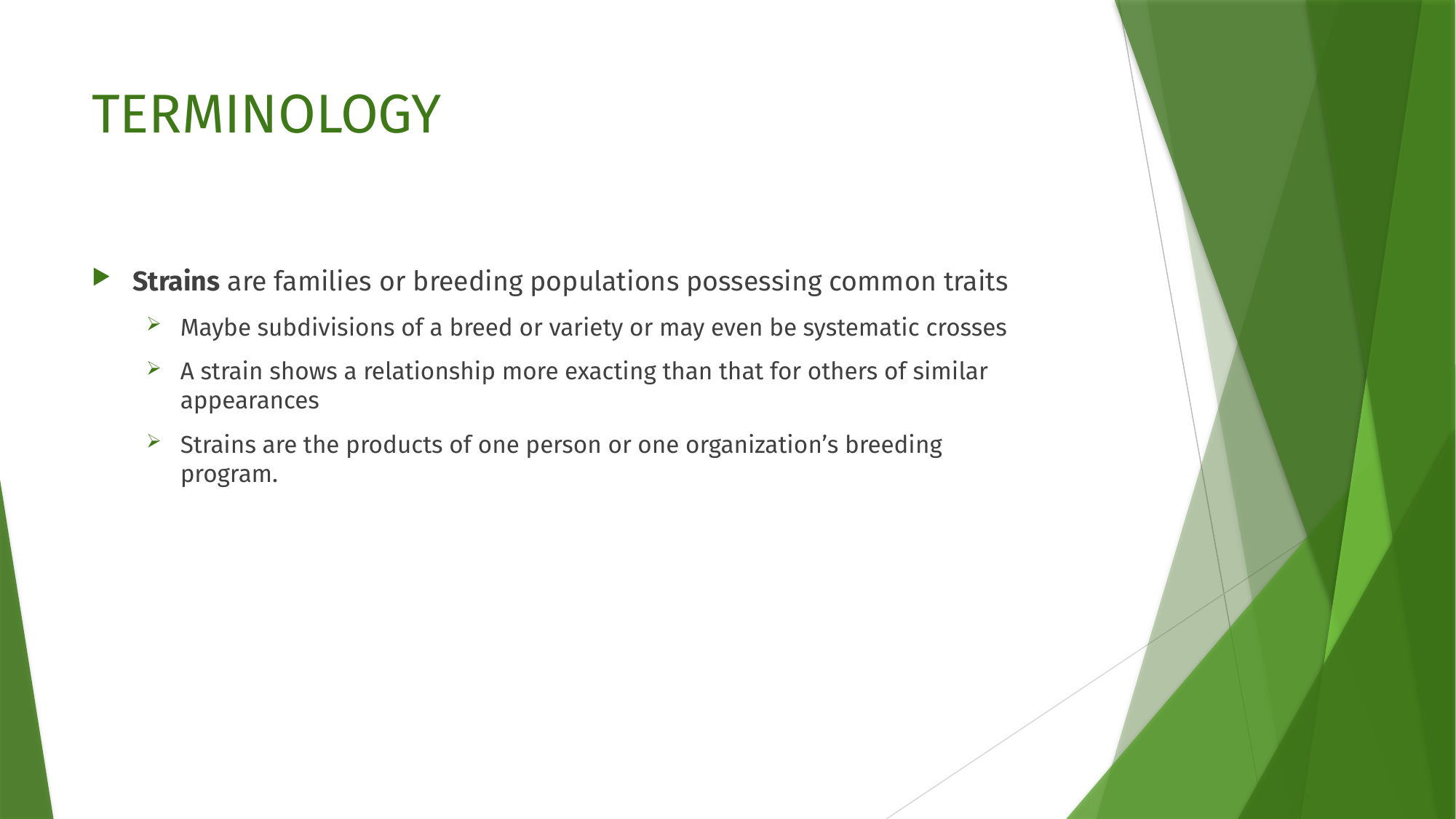

# TERMINOLOGY
Strains are families or breeding populations possessing common traits
Maybe subdivisions of a breed or variety or may even be systematic crosses
A strain shows a relationship more exacting than that for others of similar appearances
Strains are the products of one person or one organization’s breeding program.